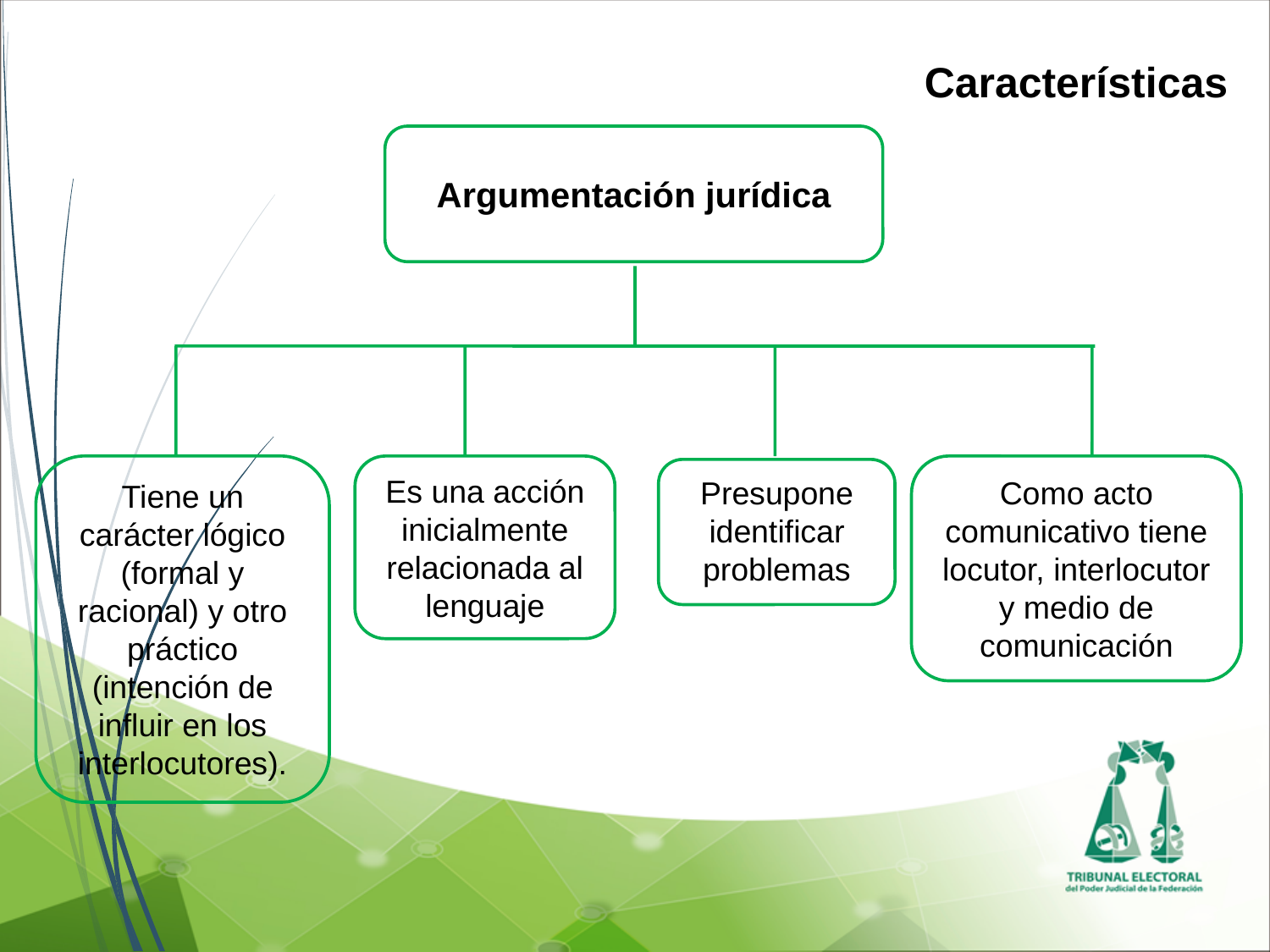

Características

Argumentación jurídica

Tiene un carácter lógico (formal y racional) y otro práctico (intención de influir en los interlocutores).
Es una acción inicialmente relacionada al lenguaje
Como acto comunicativo tiene locutor, interlocutor y medio de comunicación
Presupone identificar problemas